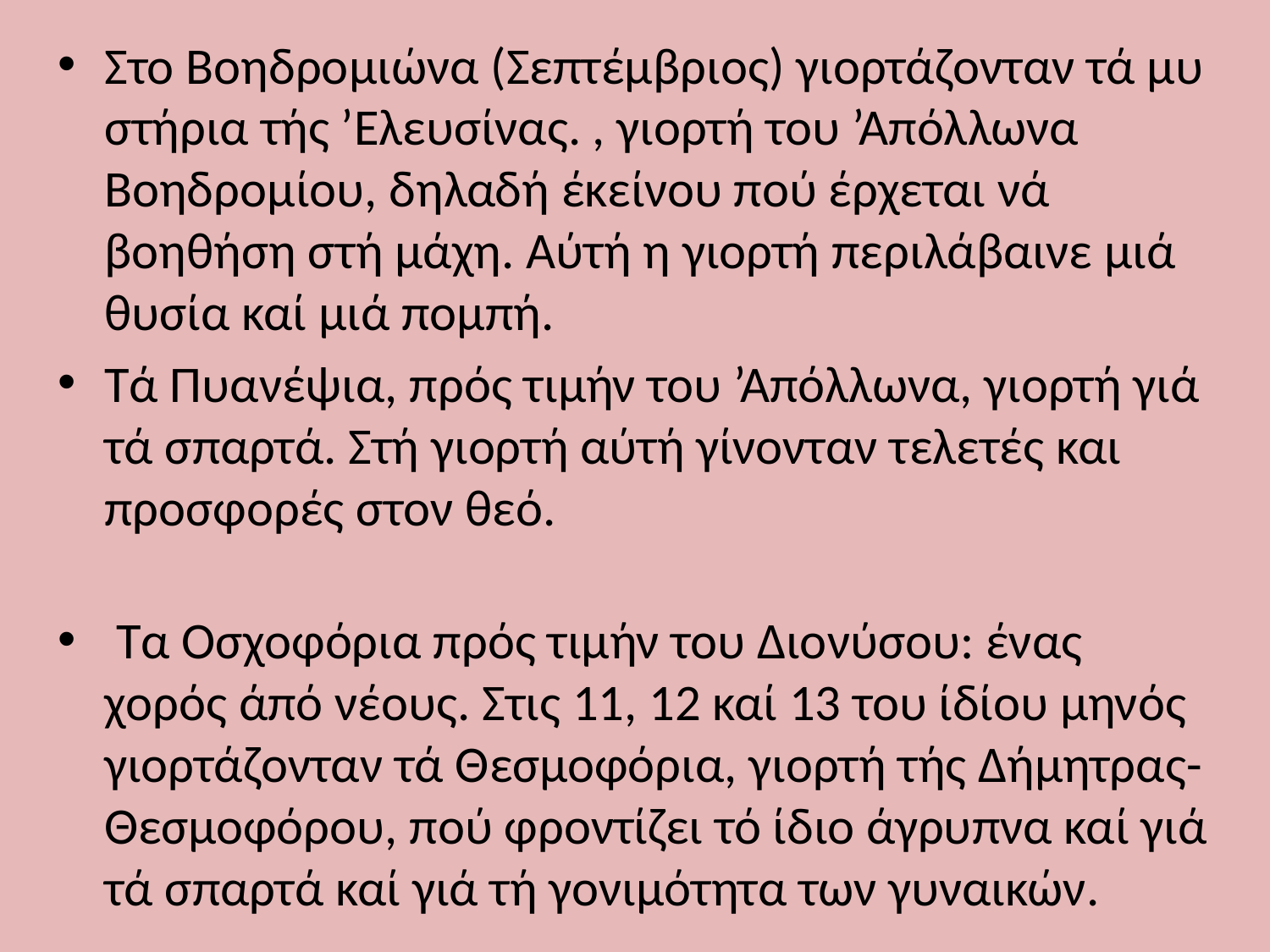

#
Στο Βοηδρομιώνα (Σεπτέμβριος) γιορτάζονταν τά μυ­στήρια τής ’Ελευσίνας. , γιορτή του ’Απόλλωνα Βοηδρομίου, δηλαδή έκείνου πού έρχεται νά βοηθήση στή μάχη. Αύτή η γιορτή περιλάβαινε μιά θυσία καί μιά πομπή.
Τά Πυανέψια, πρός τιμήν του ’Απόλλωνα, γιορτή γιά τά σπαρτά. Στή γιορτή αύτή γίνονταν τελετές και προσφορές στον θεό.
 Τα Οσχοφόρια πρός τιμήν του Διονύσου: ένας χορός άπό νέους. Στις 11, 12 καί 13 του ίδίου μηνός γιορτάζονταν τά Θε­σμοφόρια, γιορτή τής Δήμητρας- Θεσμοφόρου, πού φροντίζει τό ίδιο άγρυπνα καί γιά τά σπαρτά καί γιά τή γονιμότητα των γυναικών.